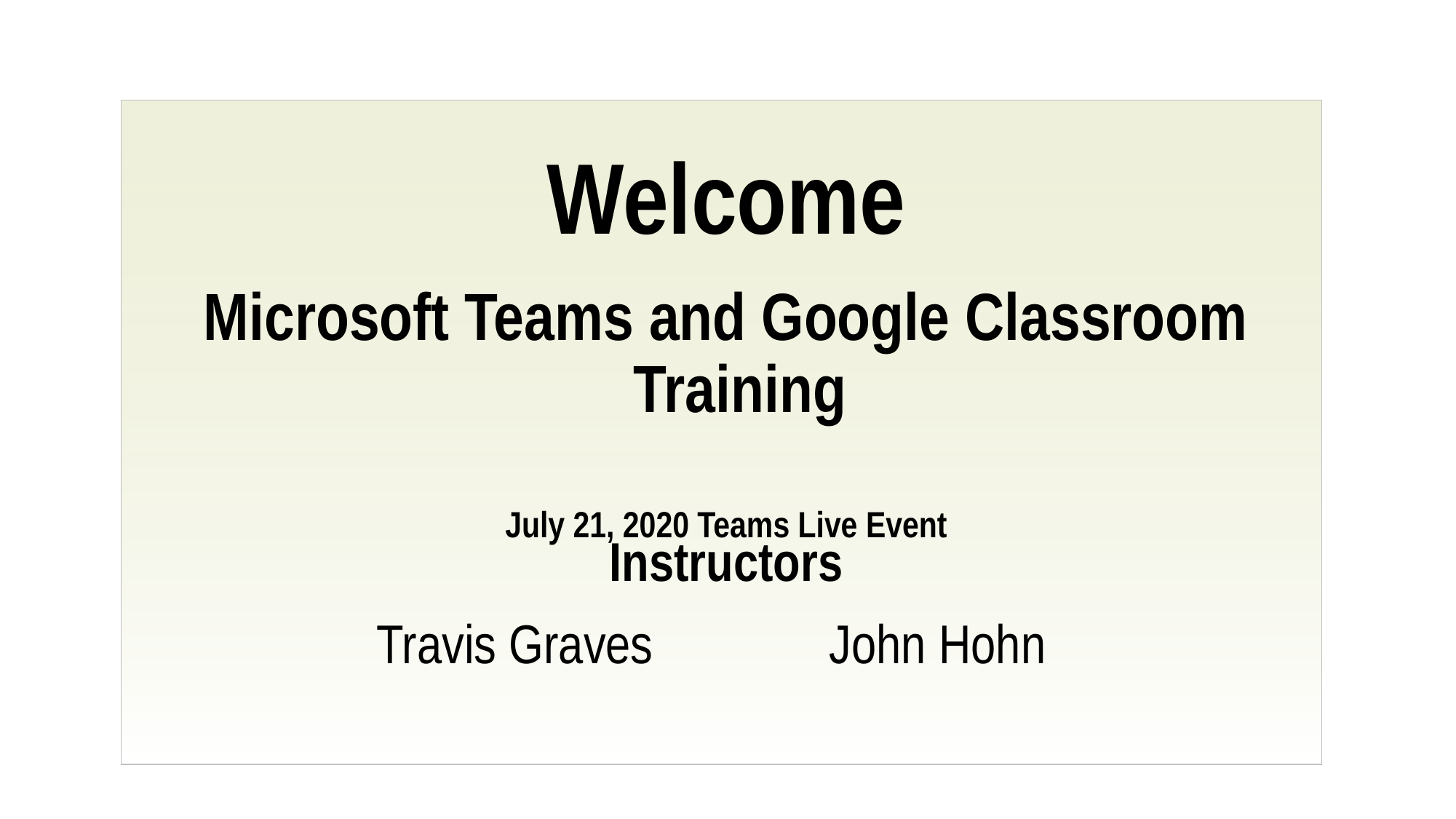

Welcome
Microsoft Teams and Google Classroom Training

July 21, 2020 Teams Live Event
| Instructors |  |
| --- | --- |
| Travis Graves | John Hohn |